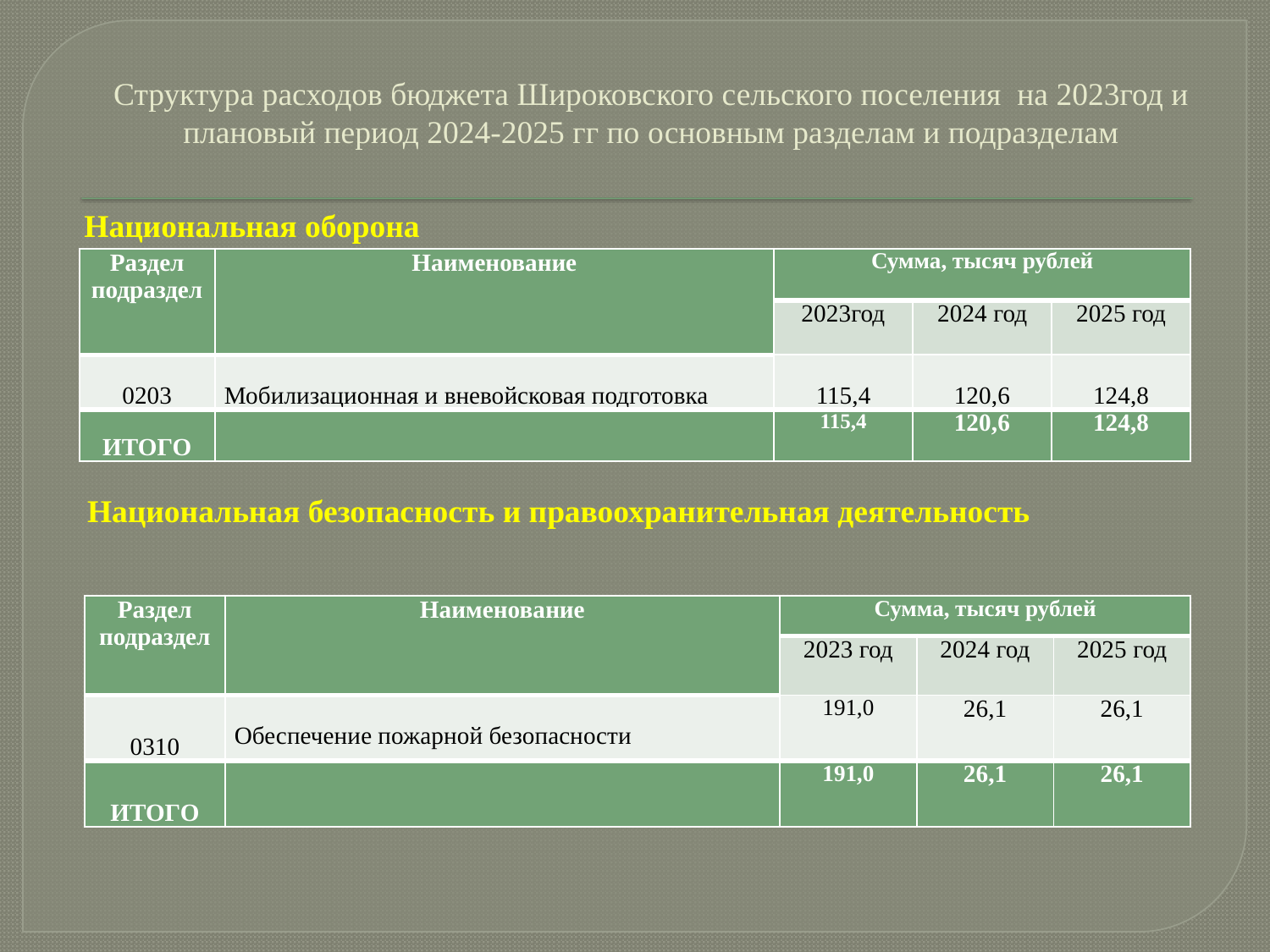

# Структура расходов бюджета Широковского сельского поселения  на 2023год и плановый период 2024-2025 гг по основным разделам и подразделам
Национальная оборона
| Раздел подраздел | Наименование | Сумма, тысяч рублей |  |  |
| --- | --- | --- | --- | --- |
|  |  | 2023год | 2024 год | 2025 год |
| 0203 | Мобилизационная и вневойсковая подготовка | 115,4 | 120,6 | 124,8 |
| ИТОГО |  | 115,4 | 120,6 | 124,8 |
Национальная безопасность и правоохранительная деятельность
| Раздел подраздел | Наименование | Сумма, тысяч рублей |  |  |
| --- | --- | --- | --- | --- |
|  |  | 2023 год | 2024 год | 2025 год |
| 0310 | Обеспечение пожарной безопасности | 191,0 | 26,1 | 26,1 |
| ИТОГО |  | 191,0 | 26,1 | 26,1 |